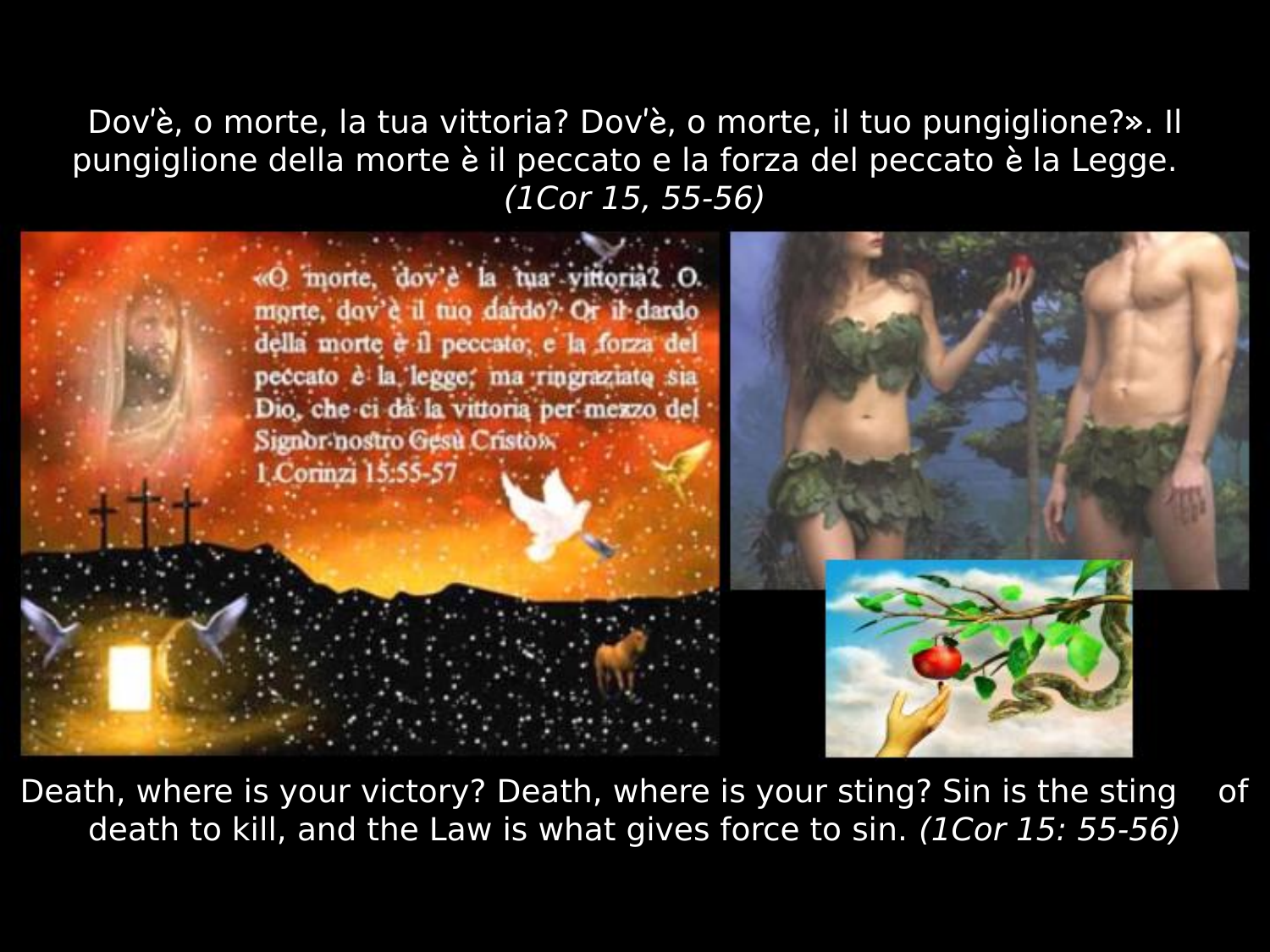

Dov’è, o morte, la tua vittoria? Dov’è, o morte, il tuo pungiglione?». Il pungiglione della morte è il peccato e la forza del peccato è la Legge.
(1Cor 15, 55-56)
# Death, where is your victory? Death, where is your sting? Sin is the sting    of death to kill, and the Law is what gives force to sin. (1Cor 15: 55-56)